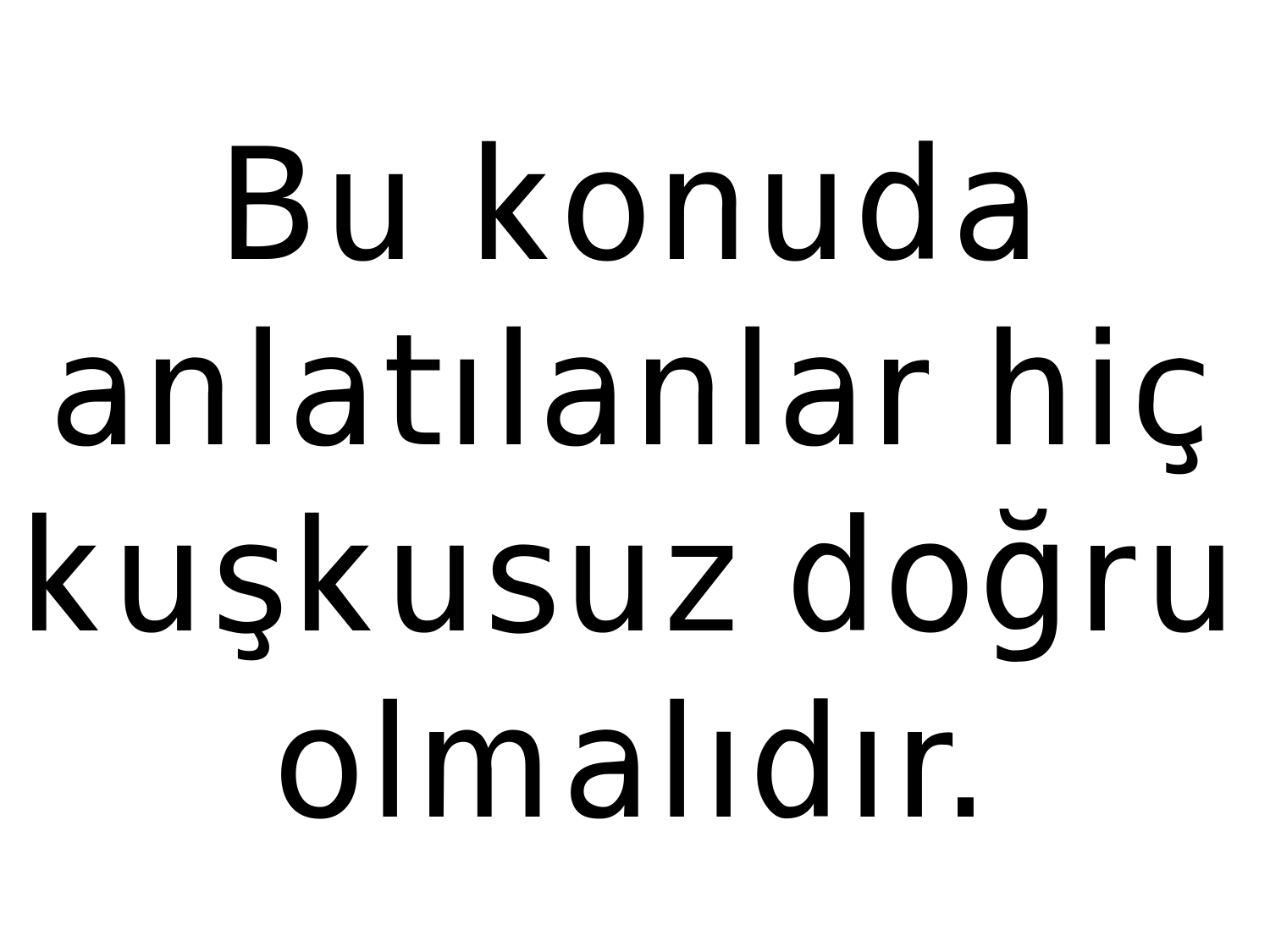

# Bu konuda anlatılanlar hiç kuşkusuz doğru olmalıdır.